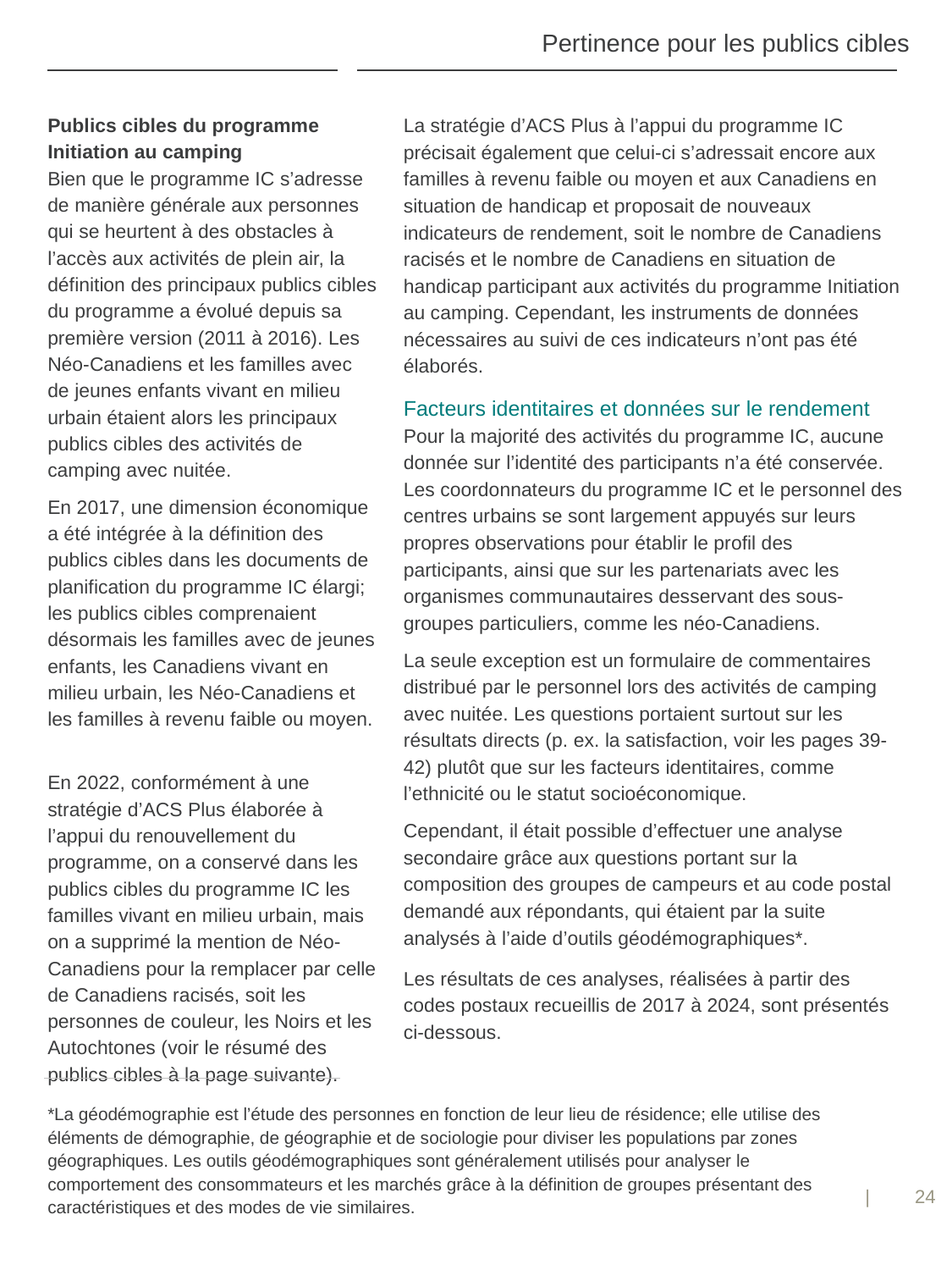

# Pertinence pour les publics cibles
Publics cibles du programme Initiation au camping
Bien que le programme IC s’adresse de manière générale aux personnes qui se heurtent à des obstacles à l’accès aux activités de plein air, la définition des principaux publics cibles du programme a évolué depuis sa première version (2011 à 2016). Les Néo-Canadiens et les familles avec de jeunes enfants vivant en milieu urbain étaient alors les principaux publics cibles des activités de camping avec nuitée.
En 2017, une dimension économique a été intégrée à la définition des publics cibles dans les documents de planification du programme IC élargi; les publics cibles comprenaient désormais les familles avec de jeunes enfants, les Canadiens vivant en milieu urbain, les Néo-Canadiens et les familles à revenu faible ou moyen.
En 2022, conformément à une stratégie d’ACS Plus élaborée à l’appui du renouvellement du programme, on a conservé dans les publics cibles du programme IC les familles vivant en milieu urbain, mais on a supprimé la mention de Néo-Canadiens pour la remplacer par celle de Canadiens racisés, soit les personnes de couleur, les Noirs et les Autochtones (voir le résumé des publics cibles à la page suivante).

La stratégie d’ACS Plus à l’appui du programme IC précisait également que celui-ci s’adressait encore aux familles à revenu faible ou moyen et aux Canadiens en situation de handicap et proposait de nouveaux indicateurs de rendement, soit le nombre de Canadiens racisés et le nombre de Canadiens en situation de handicap participant aux activités du programme Initiation au camping. Cependant, les instruments de données nécessaires au suivi de ces indicateurs n’ont pas été élaborés.
Facteurs identitaires et données sur le rendement
Pour la majorité des activités du programme IC, aucune donnée sur l’identité des participants n’a été conservée. Les coordonnateurs du programme IC et le personnel des centres urbains se sont largement appuyés sur leurs propres observations pour établir le profil des participants, ainsi que sur les partenariats avec les organismes communautaires desservant des sous-groupes particuliers, comme les néo-Canadiens.
La seule exception est un formulaire de commentaires distribué par le personnel lors des activités de camping avec nuitée. Les questions portaient surtout sur les résultats directs (p. ex. la satisfaction, voir les pages 39-42) plutôt que sur les facteurs identitaires, comme l’ethnicité ou le statut socioéconomique.
Cependant, il était possible d’effectuer une analyse secondaire grâce aux questions portant sur la composition des groupes de campeurs et au code postal demandé aux répondants, qui étaient par la suite analysés à l’aide d’outils géodémographiques*.
Les résultats de ces analyses, réalisées à partir des codes postaux recueillis de 2017 à 2024, sont présentés ci-dessous.

*La géodémographie est l’étude des personnes en fonction de leur lieu de résidence; elle utilise des éléments de démographie, de géographie et de sociologie pour diviser les populations par zones géographiques. Les outils géodémographiques sont généralement utilisés pour analyser le comportement des consommateurs et les marchés grâce à la définition de groupes présentant des caractéristiques et des modes de vie similaires.